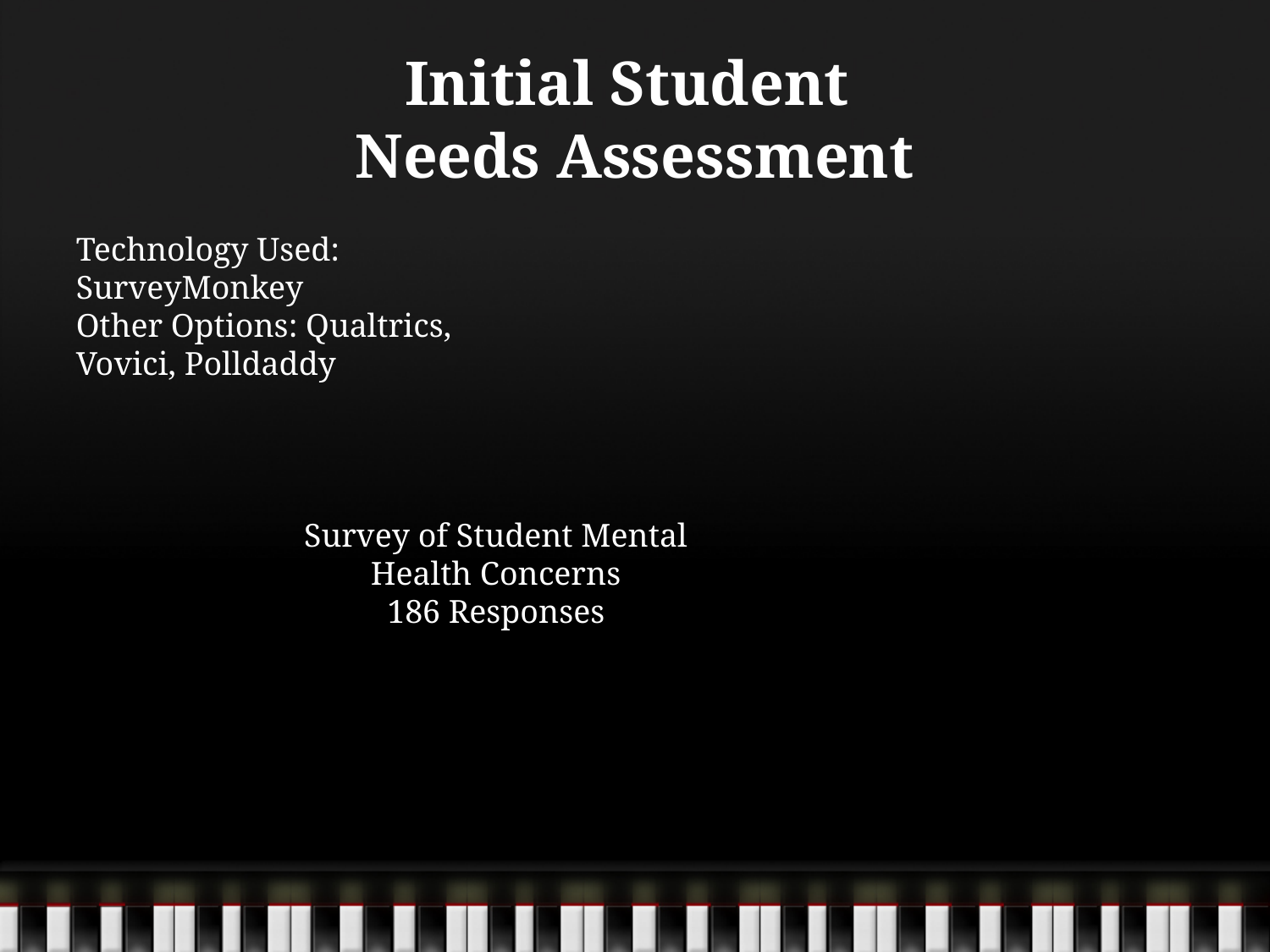

# Initial Student Needs Assessment
Technology Used: SurveyMonkey
Other Options: Qualtrics, Vovici, Polldaddy

Survey of Student Mental Health Concerns
186 Responses